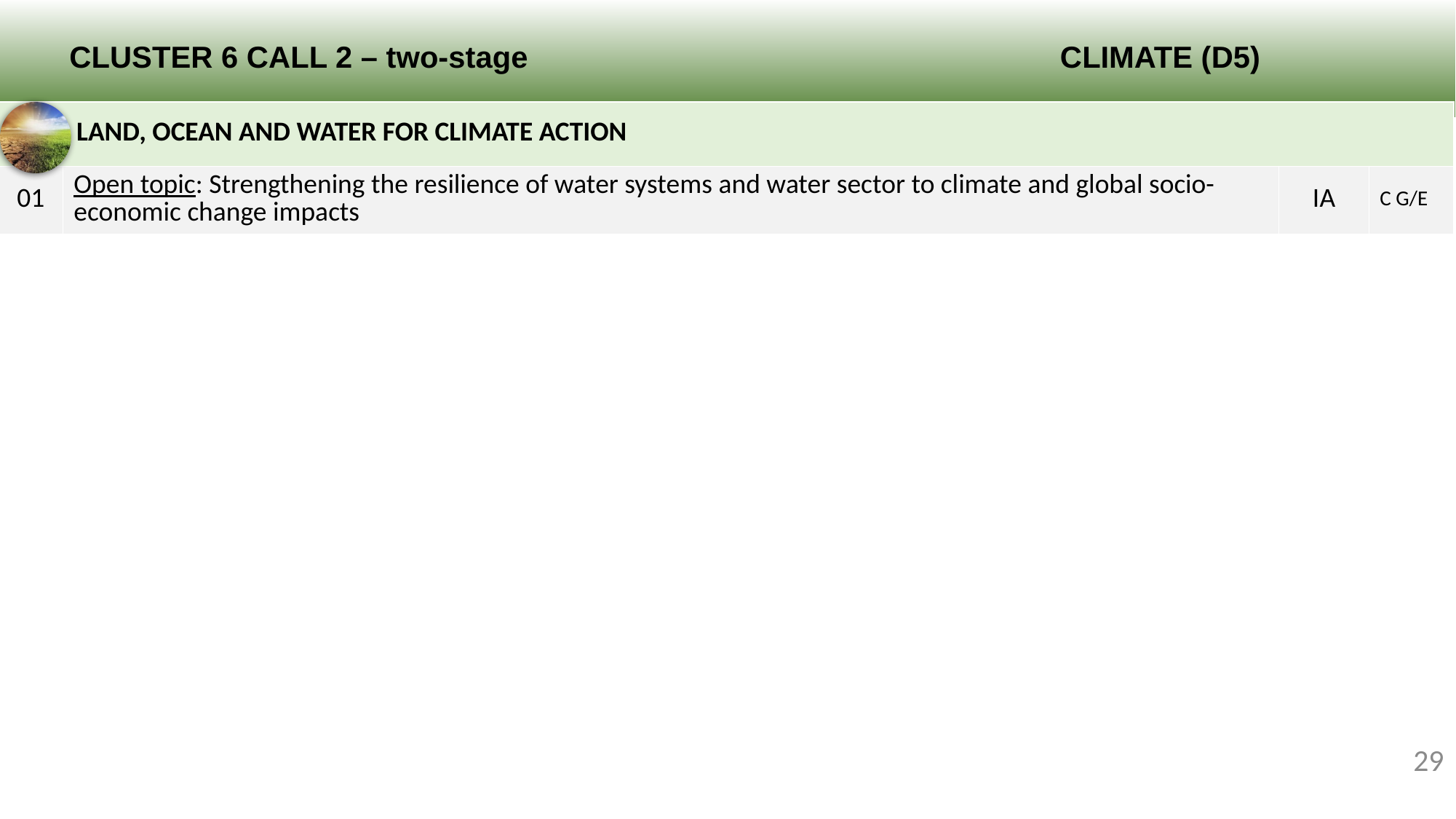

# Cluster 6 Call 2 – two-stage 					        CLIMATE (D5)
| land, ocean and water for climate action |  |  |  |
| --- | --- | --- | --- |
| 01 | Open topic: Strengthening the resilience of water systems and water sector to climate and global socio-economic change impacts | IA | C G/E |

29